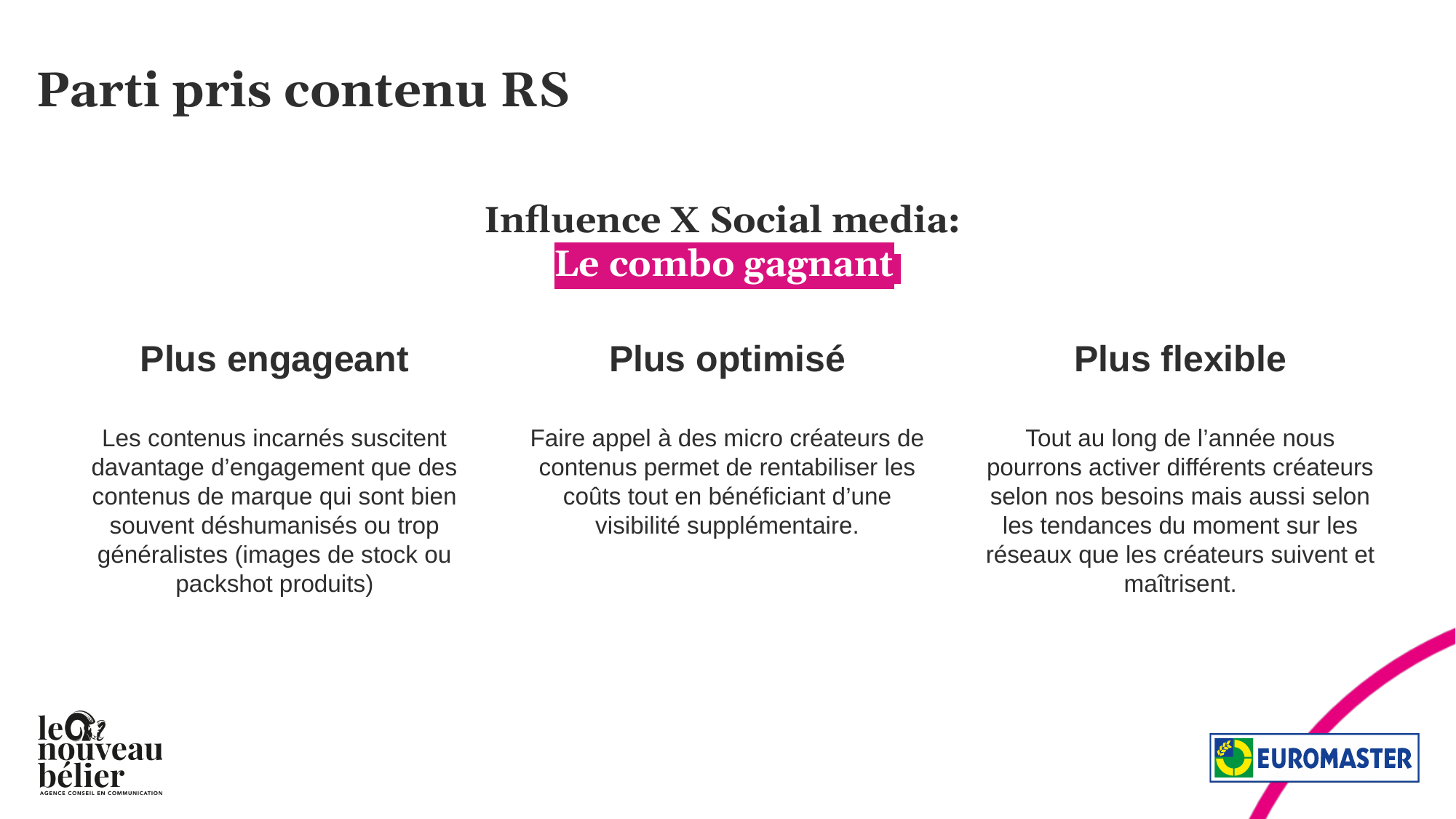

# Parti pris contenu RS
Influence X Social media:
Le combo gagnant
Plus engageant

Les contenus incarnés suscitent davantage d’engagement que des contenus de marque qui sont bien souvent déshumanisés ou trop généralistes (images de stock ou packshot produits)
Plus optimisé

Faire appel à des micro créateurs de contenus permet de rentabiliser les coûts tout en bénéficiant d’une visibilité supplémentaire.
Plus flexible

Tout au long de l’année nous pourrons activer différents créateurs selon nos besoins mais aussi selon les tendances du moment sur les réseaux que les créateurs suivent et maîtrisent.